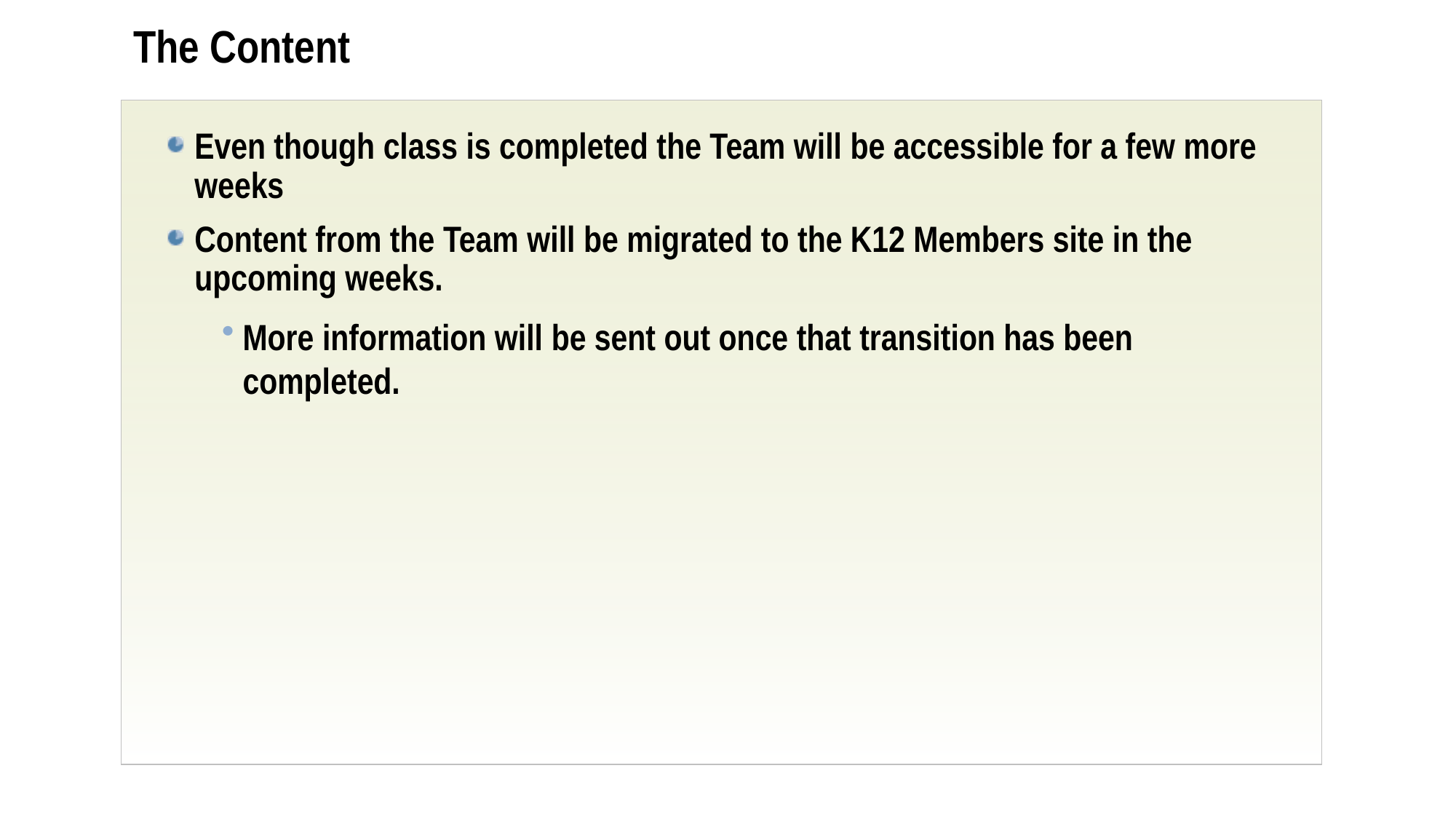

# The Content
Even though class is completed the Team will be accessible for a few more weeks
Content from the Team will be migrated to the K12 Members site in the upcoming weeks.
More information will be sent out once that transition has been completed.